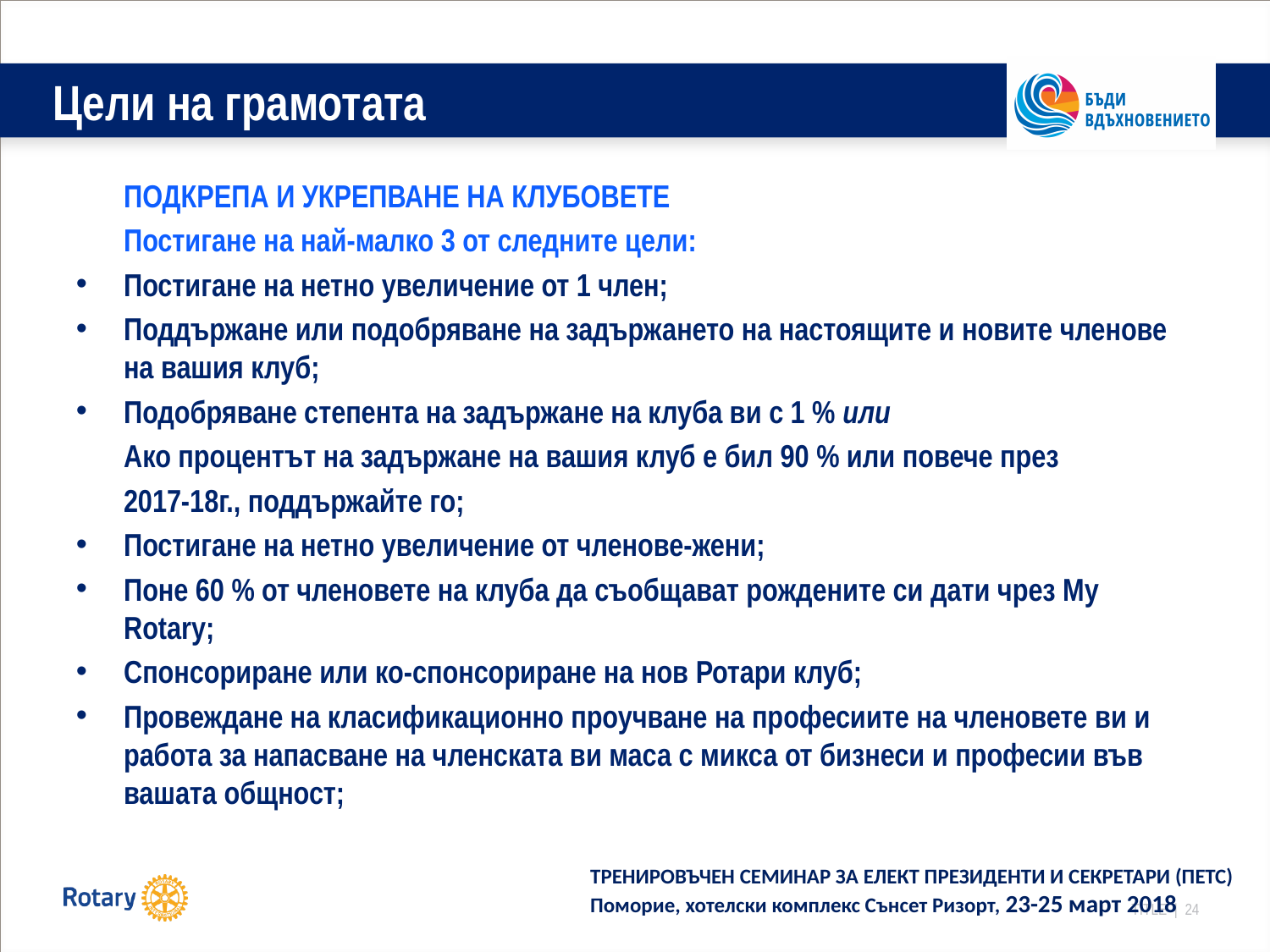

# Цели на грамотата
	ПОДКРЕПА И УКРЕПВАНЕ НА КЛУБОВЕТЕ
	Постигане на най-малко 3 от следните цели:
Постигане на нетно увеличение от 1 член;
Поддържане или подобряване на задържането на настоящите и новите членове на вашия клуб;
Подобряване степента на задържане на клуба ви с 1 % или
	Ако процентът на задържане на вашия клуб е бил 90 % или повече през
	2017-18г., поддържайте го;
Постигане на нетно увеличение от членове-жени;
Поне 60 % от членовете на клуба да съобщават рождените си дати чрез My Rotary;
Спонсориране или ко-спонсориране на нов Ротари клуб;
Провеждане на класификационно проучване на професиите на членовете ви и работа за напасване на членската ви маса с микса от бизнеси и професии във вашата общност;